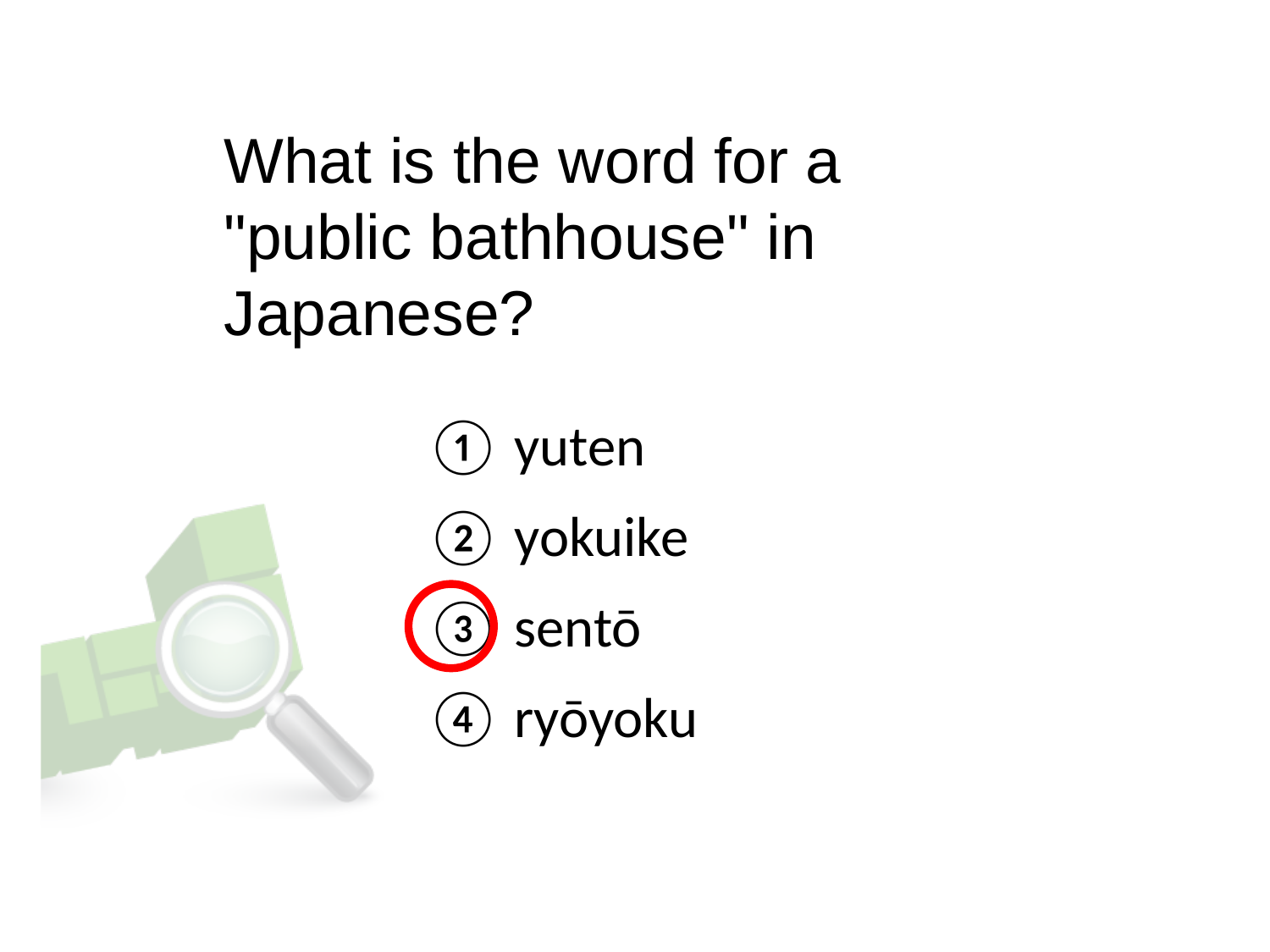

# What is the word for a "public bathhouse" in Japanese?
① yuten
② yokuike
③ sentō
④ ryōyoku